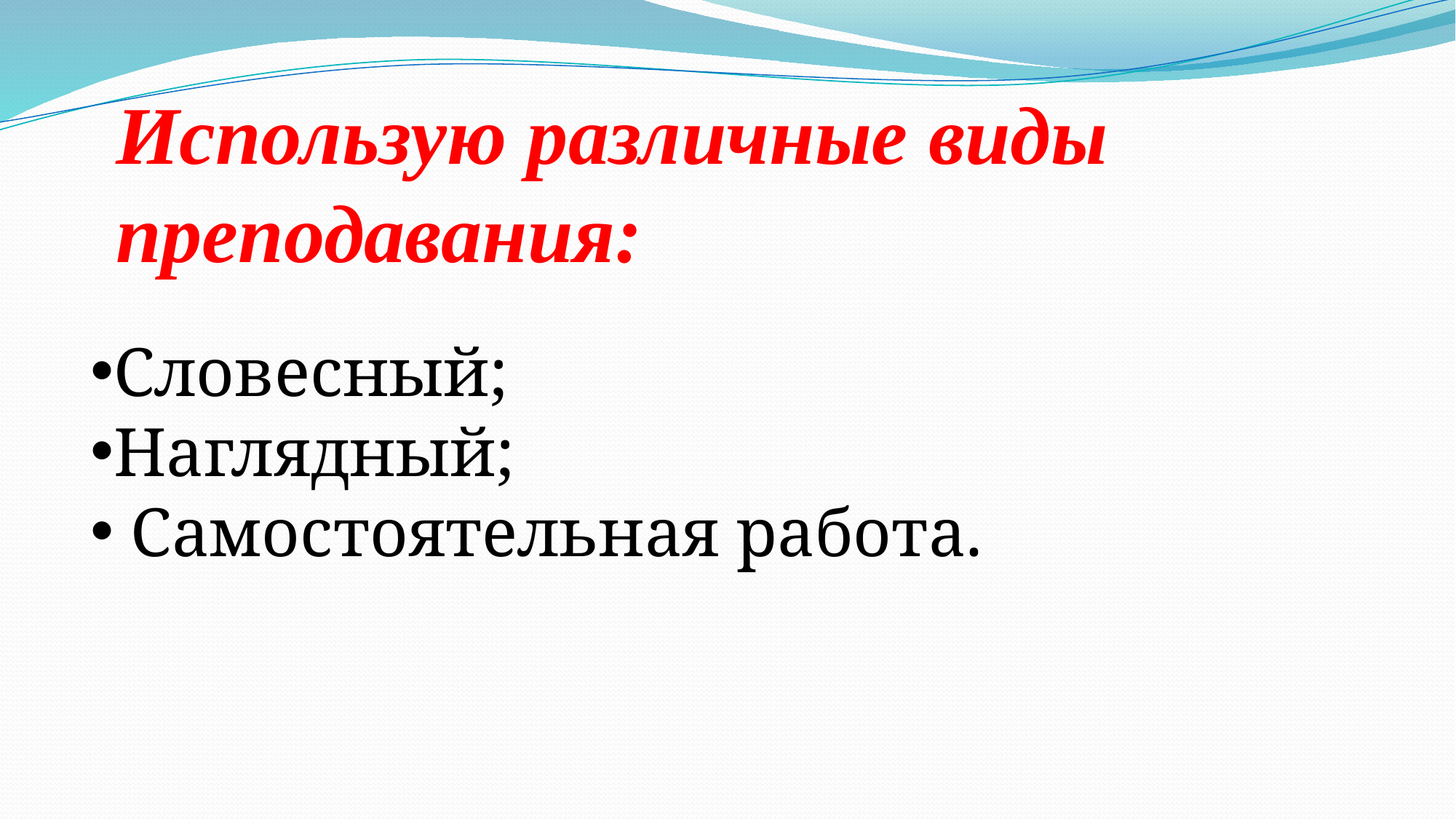

Использую различные виды преподавания:
Словесный;
Наглядный;
 Самостоятельная работа.